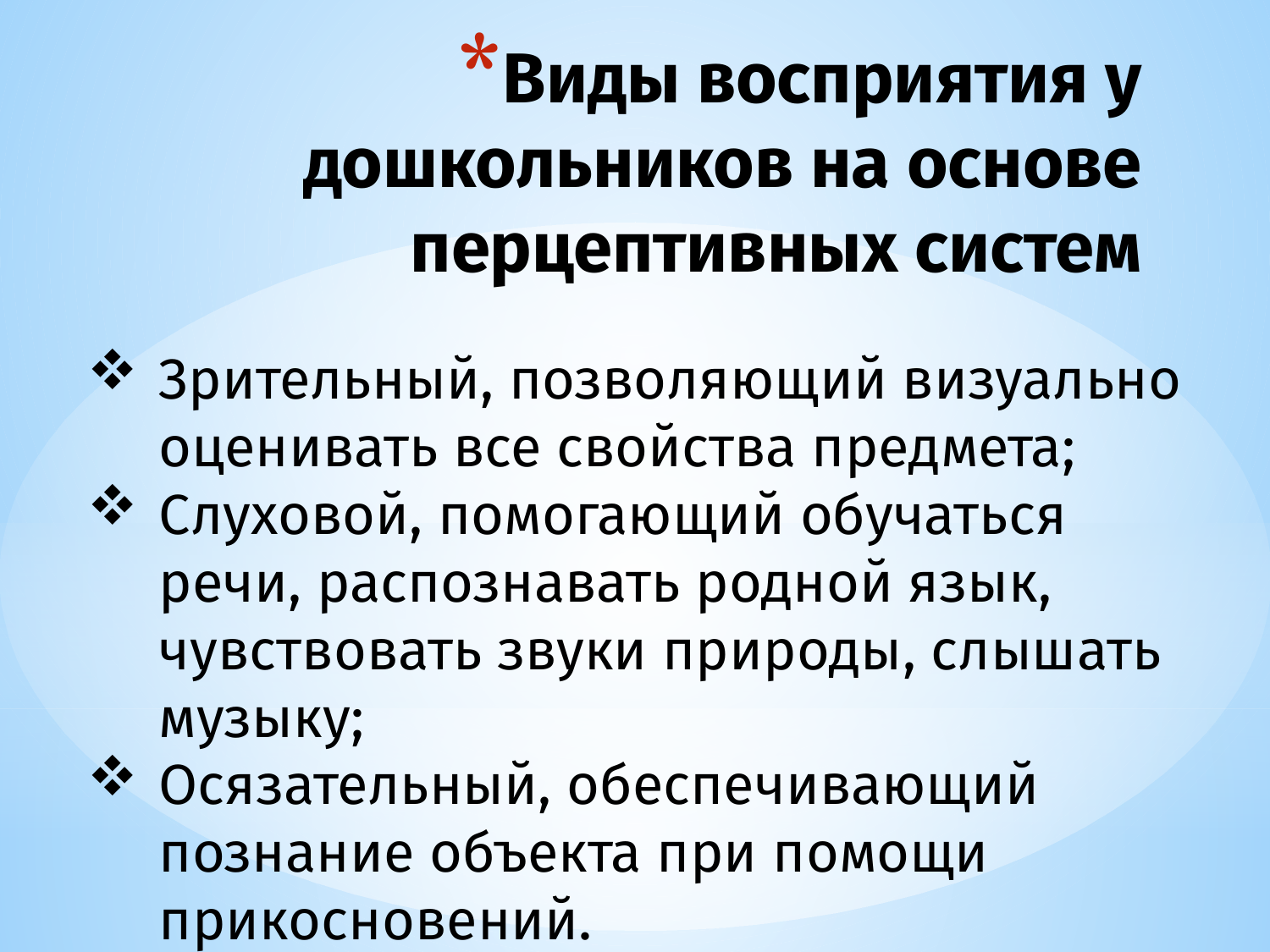

# Виды восприятия у дошкольников на основе перцептивных систем
Зрительный, позволяющий визуально оценивать все свойства предмета;
Слуховой, помогающий обучаться речи, распознавать родной язык, чувствовать звуки природы, слышать музыку;
Осязательный, обеспечивающий познание объекта при помощи прикосновений.